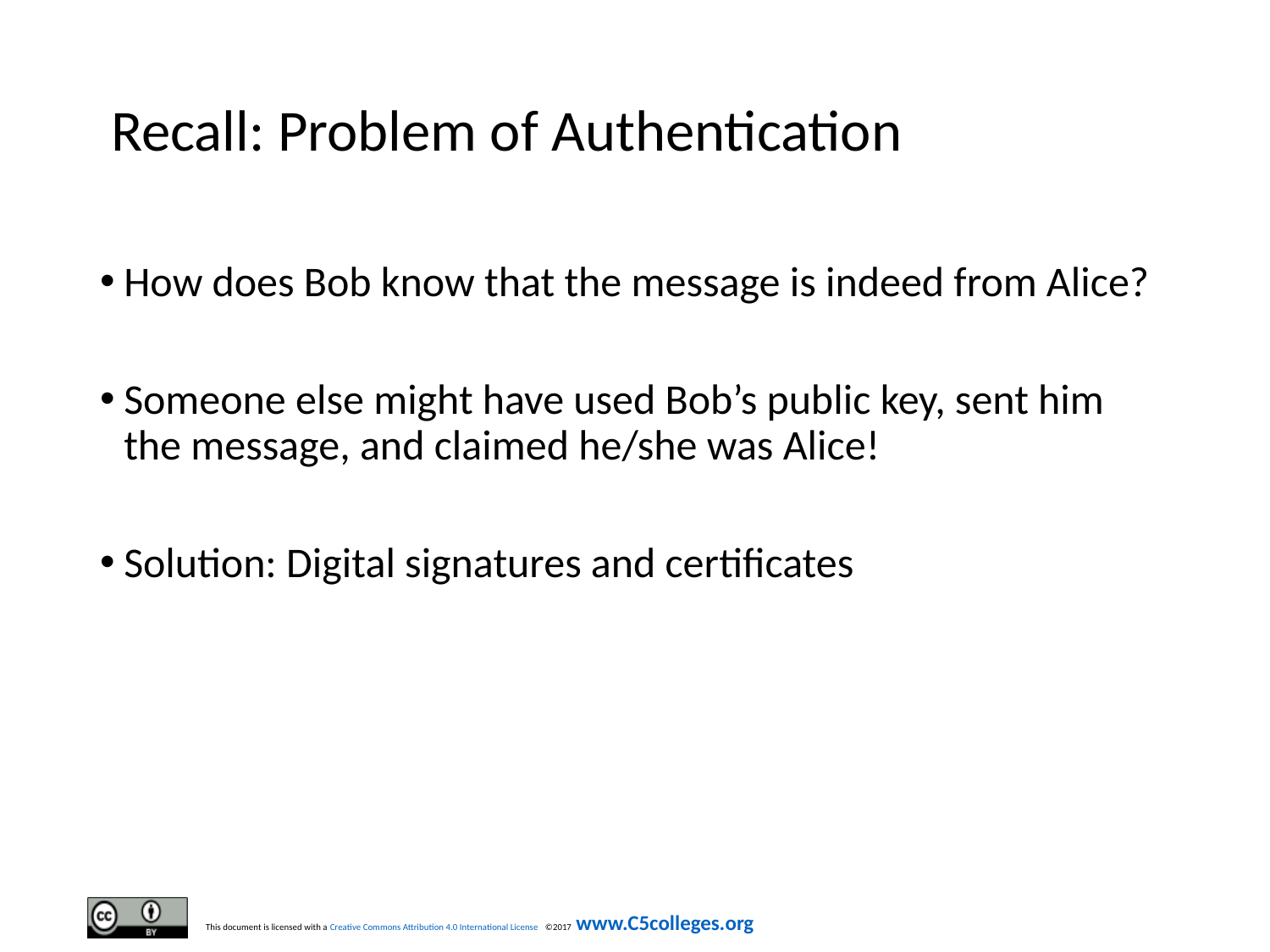

# Recall: Problem of Authentication
How does Bob know that the message is indeed from Alice?

Someone else might have used Bob’s public key, sent him the message, and claimed he/she was Alice!

Solution: Digital signatures and certificates